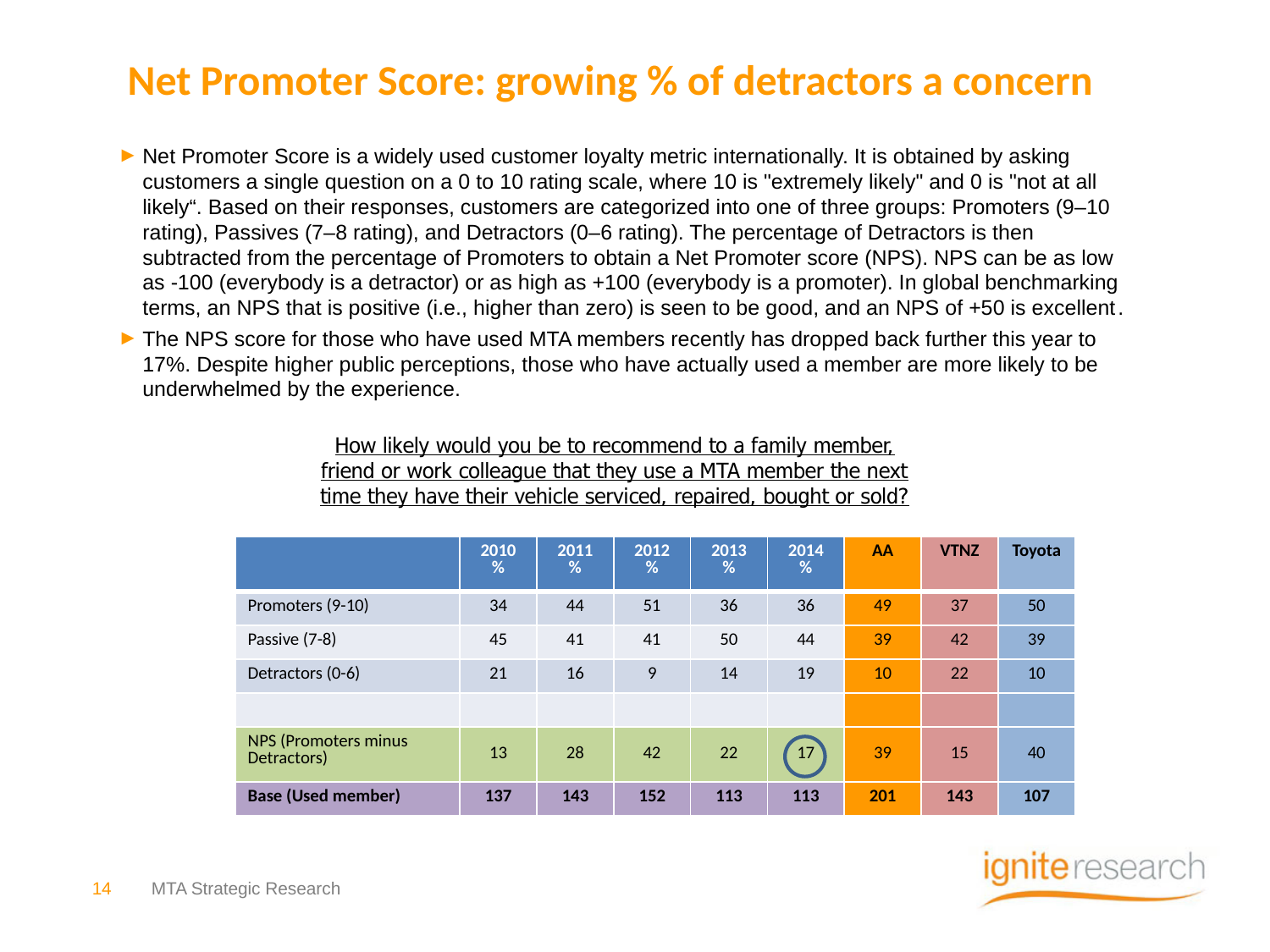

# Net Promoter Score: growing % of detractors a concern
Net Promoter Score is a widely used customer loyalty metric internationally. It is obtained by asking customers a single question on a 0 to 10 rating scale, where 10 is "extremely likely" and 0 is "not at all likely“. Based on their responses, customers are categorized into one of three groups: Promoters (9–10 rating), Passives (7–8 rating), and Detractors (0–6 rating). The percentage of Detractors is then subtracted from the percentage of Promoters to obtain a Net Promoter score (NPS). NPS can be as low as -100 (everybody is a detractor) or as high as +100 (everybody is a promoter). In global benchmarking terms, an NPS that is positive (i.e., higher than zero) is seen to be good, and an NPS of +50 is excellent.
The NPS score for those who have used MTA members recently has dropped back further this year to 17%. Despite higher public perceptions, those who have actually used a member are more likely to be underwhelmed by the experience.
How likely would you be to recommend to a family member, friend or work colleague that they use a MTA member the next time they have their vehicle serviced, repaired, bought or sold?
|  | 2010 % | 2011 % | 2012 % | 2013 % | 2014 % | AA | VTNZ | Toyota |
| --- | --- | --- | --- | --- | --- | --- | --- | --- |
| Promoters (9-10) | 34 | 44 | 51 | 36 | 36 | 49 | 37 | 50 |
| Passive (7-8) | 45 | 41 | 41 | 50 | 44 | 39 | 42 | 39 |
| Detractors (0-6) | 21 | 16 | 9 | 14 | 19 | 10 | 22 | 10 |
|  |  |  |  |  |  |  |  |  |
| NPS (Promoters minus Detractors) | 13 | 28 | 42 | 22 | 17 | 39 | 15 | 40 |
| Base (Used member) | 137 | 143 | 152 | 113 | 113 | 201 | 143 | 107 |

14
MTA Strategic Research